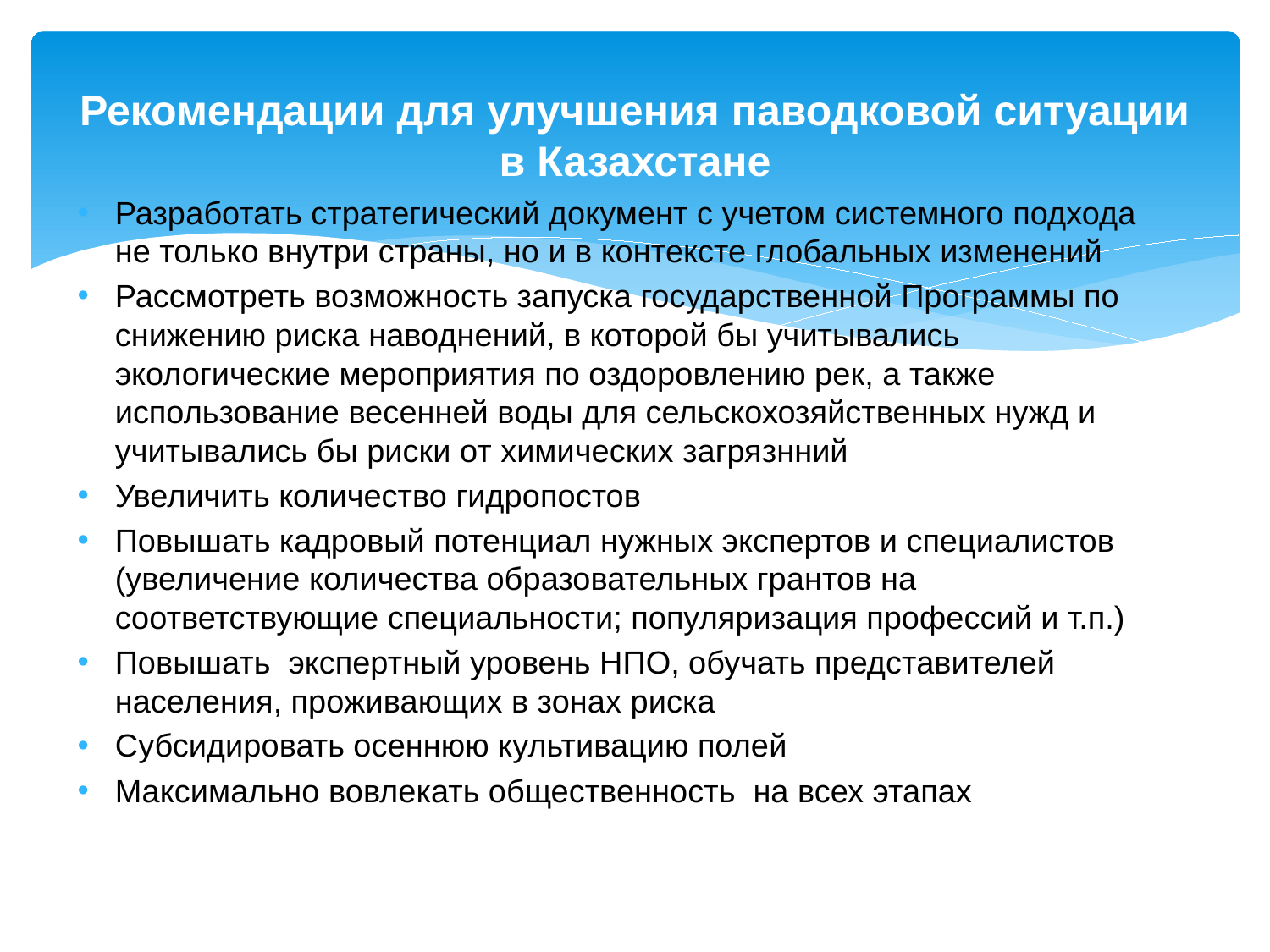

# Рекомендации для улучшения паводковой ситуации в Казахстане
Разработать стратегический документ с учетом системного подхода не только внутри страны, но и в контексте глобальных изменений
Рассмотреть возможность запуска государственной Программы по снижению риска наводнений, в которой бы учитывались экологические мероприятия по оздоровлению рек, а также использование весенней воды для сельскохозяйственных нужд и учитывались бы риски от химических загрязнний
Увеличить количество гидропостов
Повышать кадровый потенциал нужных экспертов и специалистов (увеличение количества образовательных грантов на соответствующие специальности; популяризация профессий и т.п.)
Повышать  экспертный уровень НПО, обучать представителей населения, проживающих в зонах риска
Субсидировать осеннюю культивацию полей
Максимально вовлекать общественность  на всех этапах